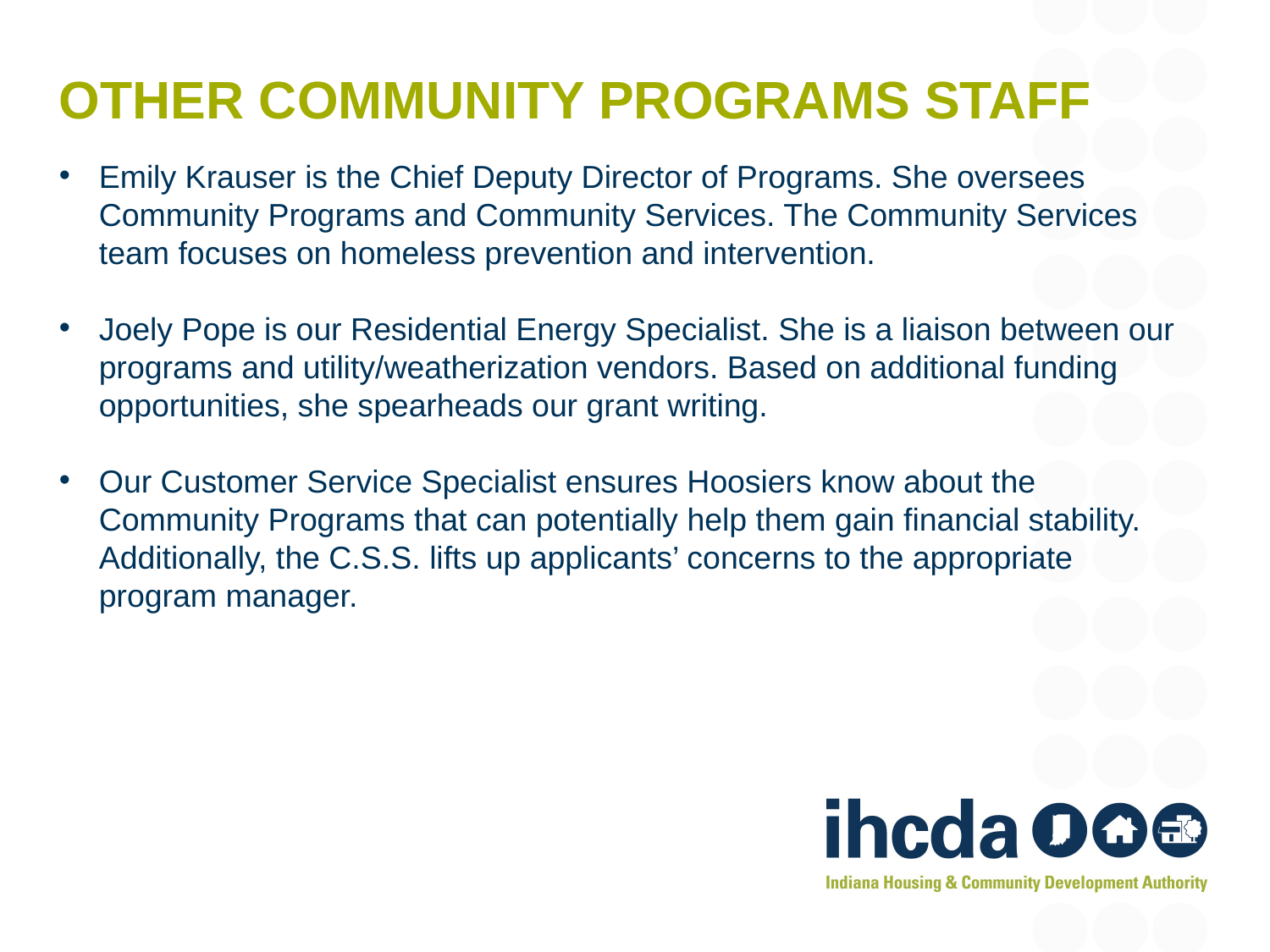

# Other Community ProgramS STaff
Emily Krauser is the Chief Deputy Director of Programs. She oversees Community Programs and Community Services. The Community Services team focuses on homeless prevention and intervention.

Joely Pope is our Residential Energy Specialist. She is a liaison between our programs and utility/weatherization vendors. Based on additional funding opportunities, she spearheads our grant writing.

Our Customer Service Specialist ensures Hoosiers know about the Community Programs that can potentially help them gain financial stability. Additionally, the C.S.S. lifts up applicants’ concerns to the appropriate program manager.